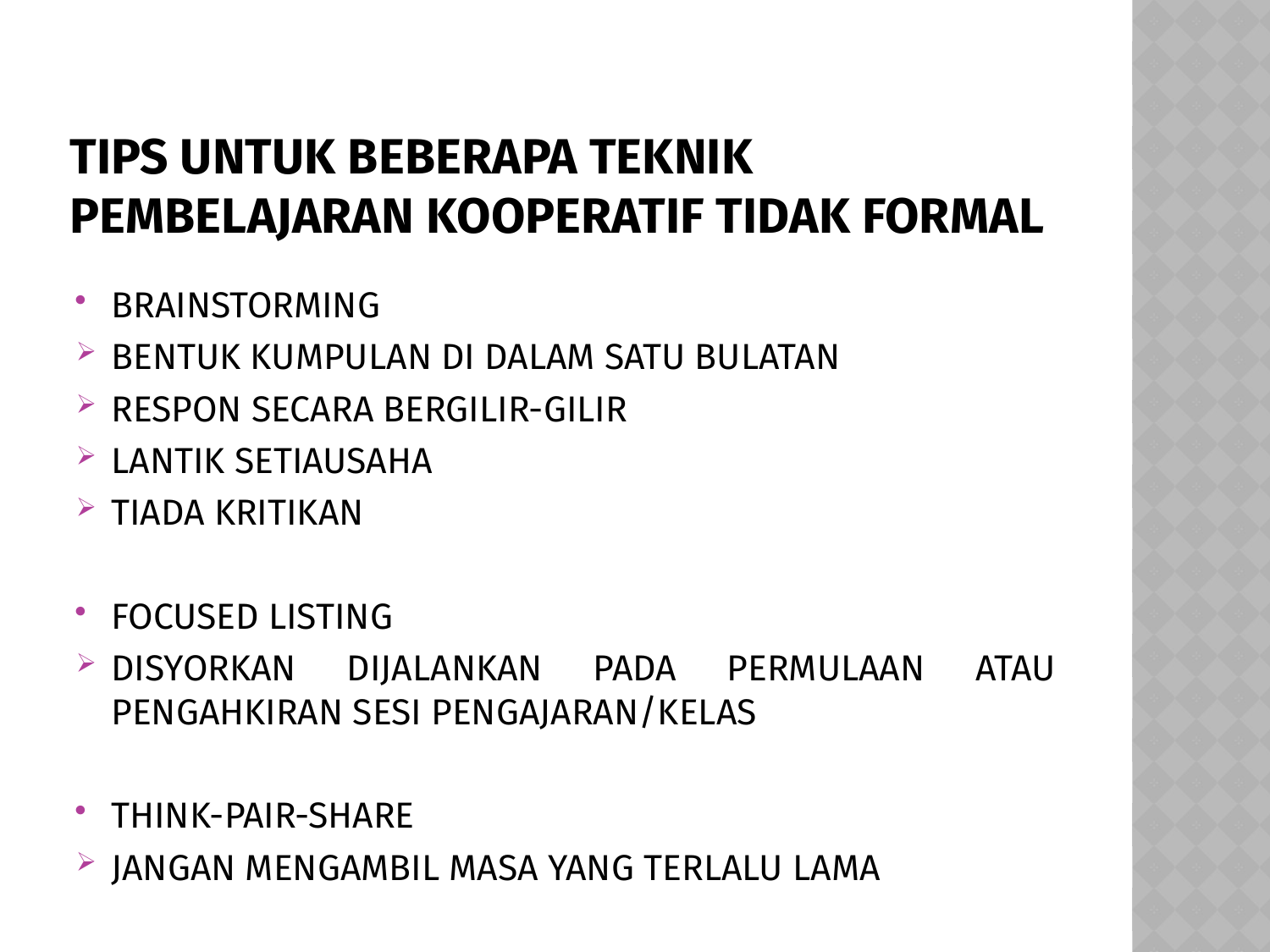

# TIPS UNTUK BEBERAPA TEKNIK PEMBELAJARAN KOOPERATIF TIDAK FORMAL

BRAINSTORMING
BENTUK KUMPULAN DI DALAM SATU BULATAN
RESPON SECARA BERGILIR-GILIR
LANTIK SETIAUSAHA
TIADA KRITIKAN

FOCUSED LISTING
DISYORKAN DIJALANKAN PADA PERMULAAN ATAU PENGAHKIRAN SESI PENGAJARAN/KELAS

THINK-PAIR-SHARE
JANGAN MENGAMBIL MASA YANG TERLALU LAMA